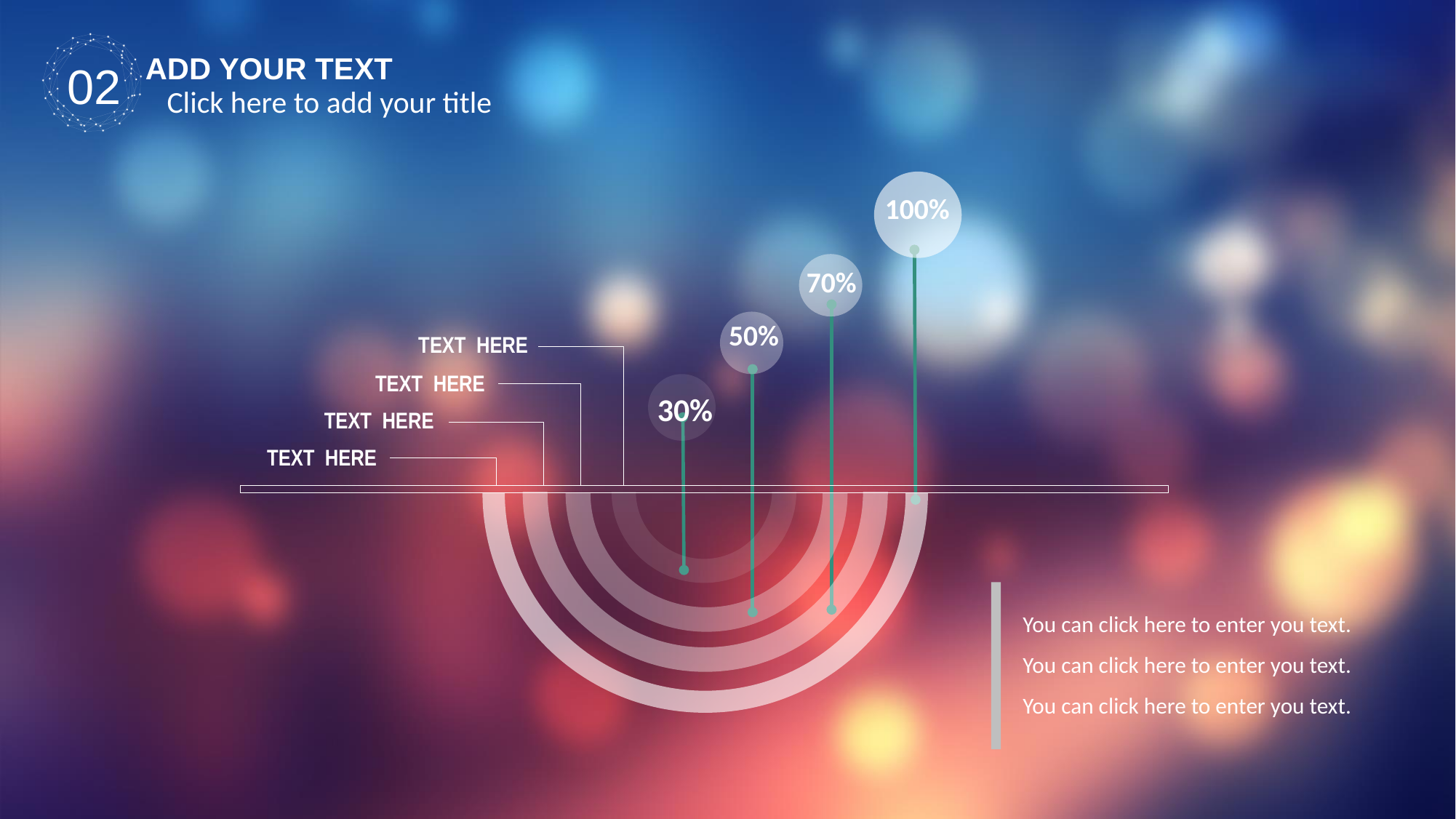

ADD YOUR TEXT
02
Click here to add your title

100%

70%

50%
TEXT  HERE

TEXT  HERE

30%

TEXT  HERE

TEXT  HERE

You can click here to enter you text. You can click here to enter you text. You can click here to enter you text.